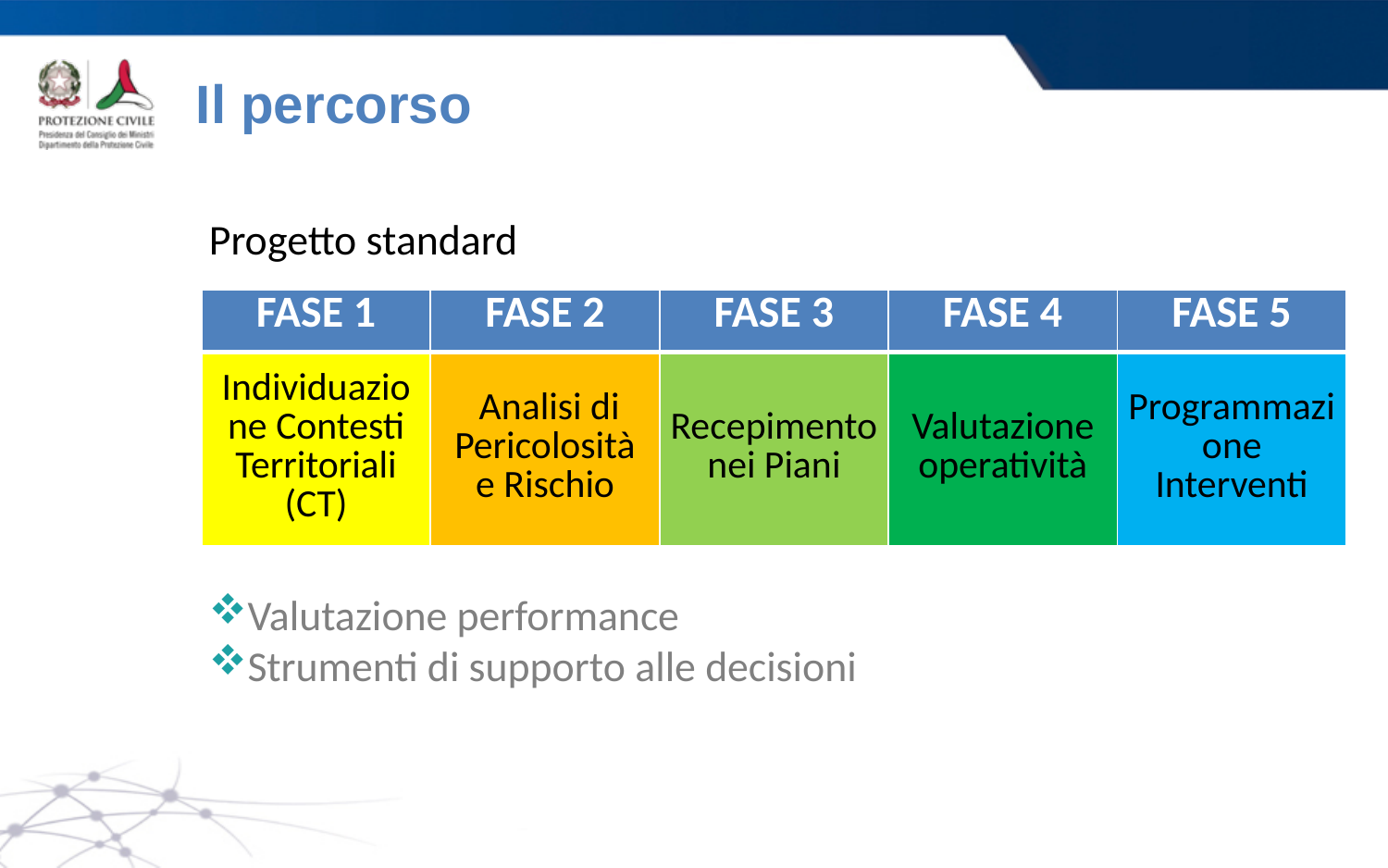

# Il percorso
Progetto standard
| FASE 1 | FASE 2 | FASE 3 | FASE 4 | FASE 5 |
| --- | --- | --- | --- | --- |
| Individuazione Contesti Territoriali (CT) | Analisi di Pericolosità e Rischio | Recepimento nei Piani | Valutazione operatività | Programmazione Interventi |
Valutazione performance
Strumenti di supporto alle decisioni